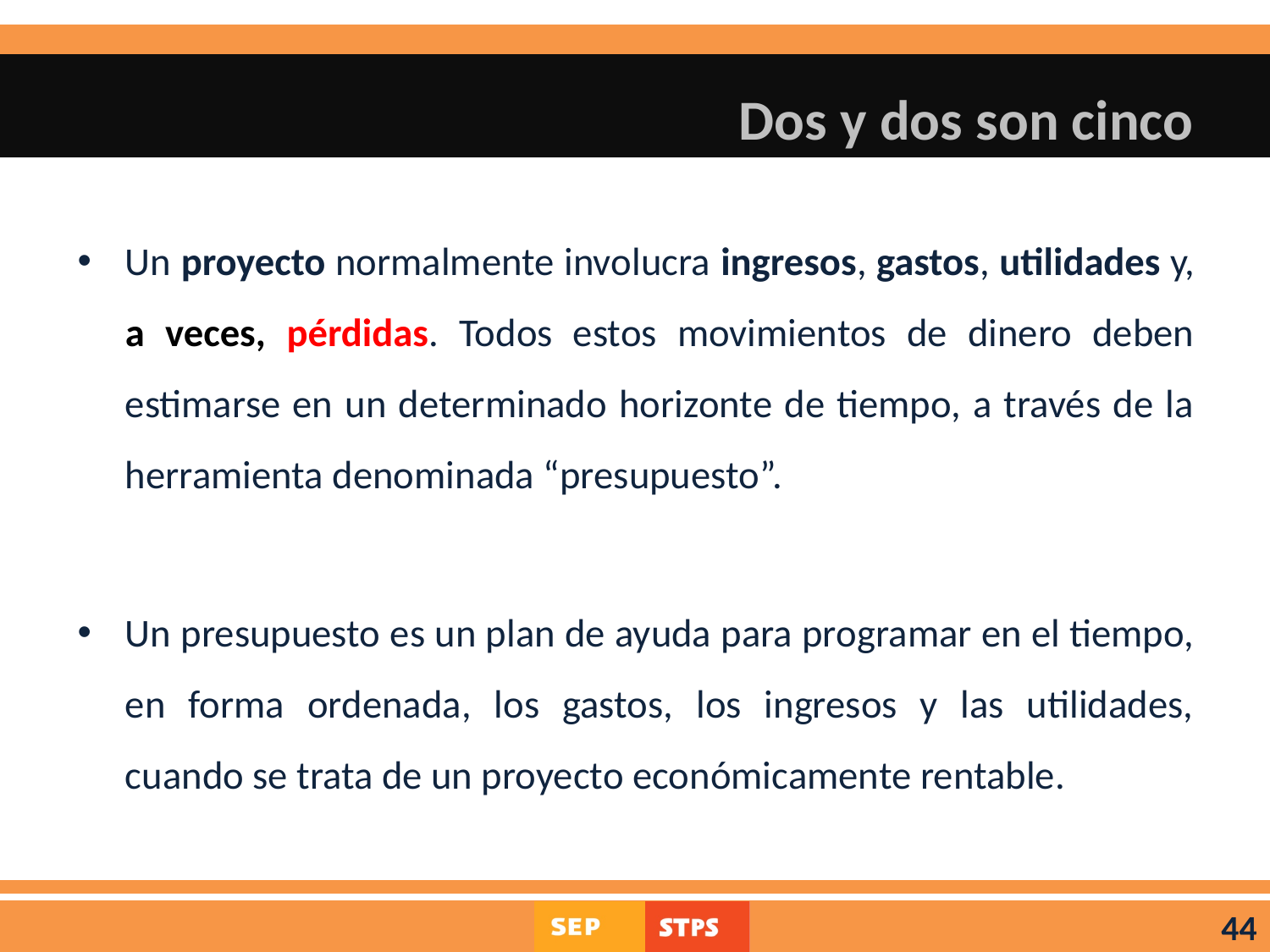

# Dos y dos son cinco
Un proyecto normalmente involucra ingresos, gastos, utilidades y, a veces, pérdidas. Todos estos movimientos de dinero deben estimarse en un determinado horizonte de tiempo, a través de la herramienta denominada “presupuesto”.

Un presupuesto es un plan de ayuda para programar en el tiempo, en forma ordenada, los gastos, los ingresos y las utilidades, cuando se trata de un proyecto económicamente rentable.
44